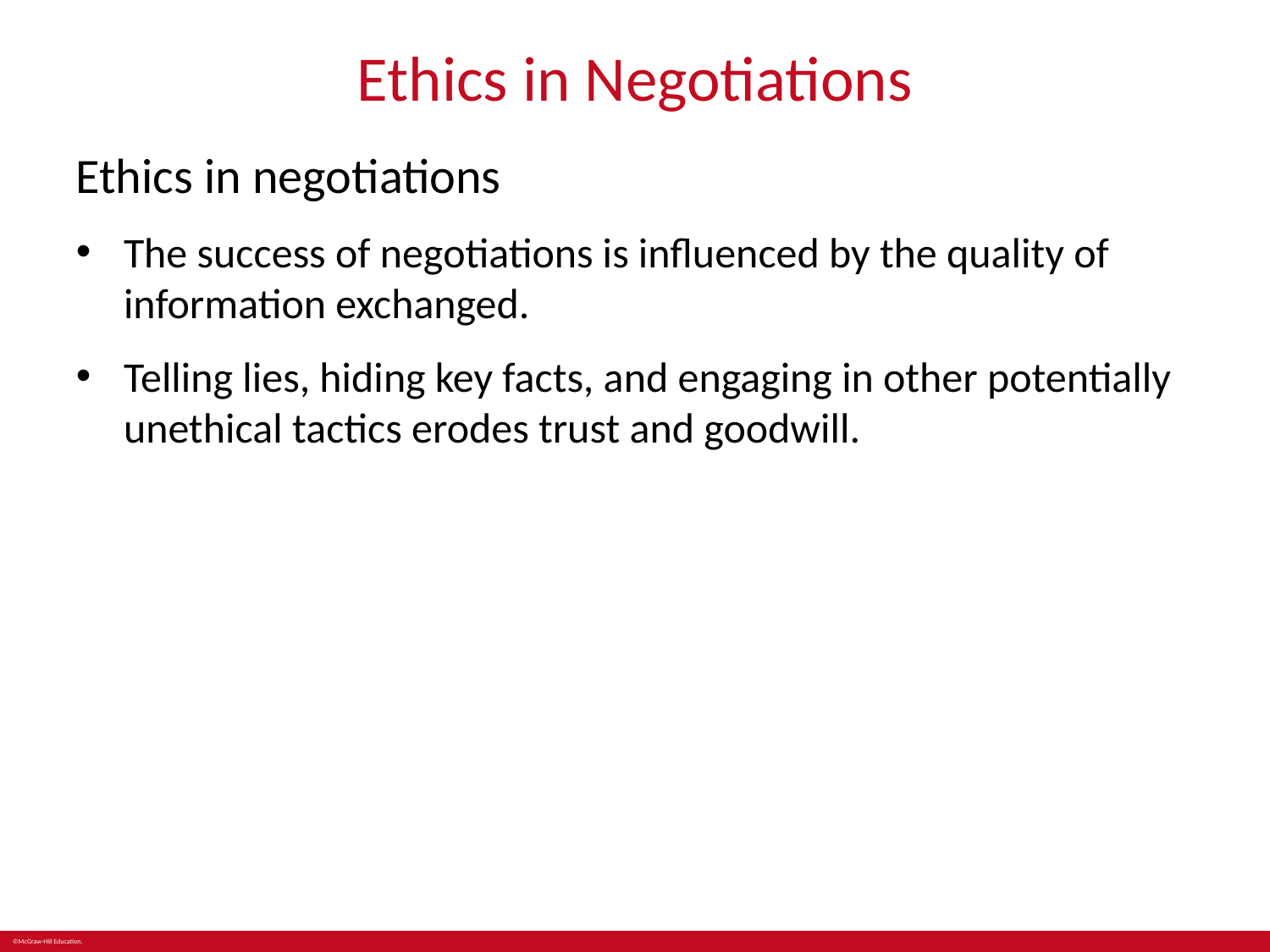

# Ethics in Negotiations
Ethics in negotiations
The success of negotiations is influenced by the quality of information exchanged.
Telling lies, hiding key facts, and engaging in other potentially unethical tactics erodes trust and goodwill.